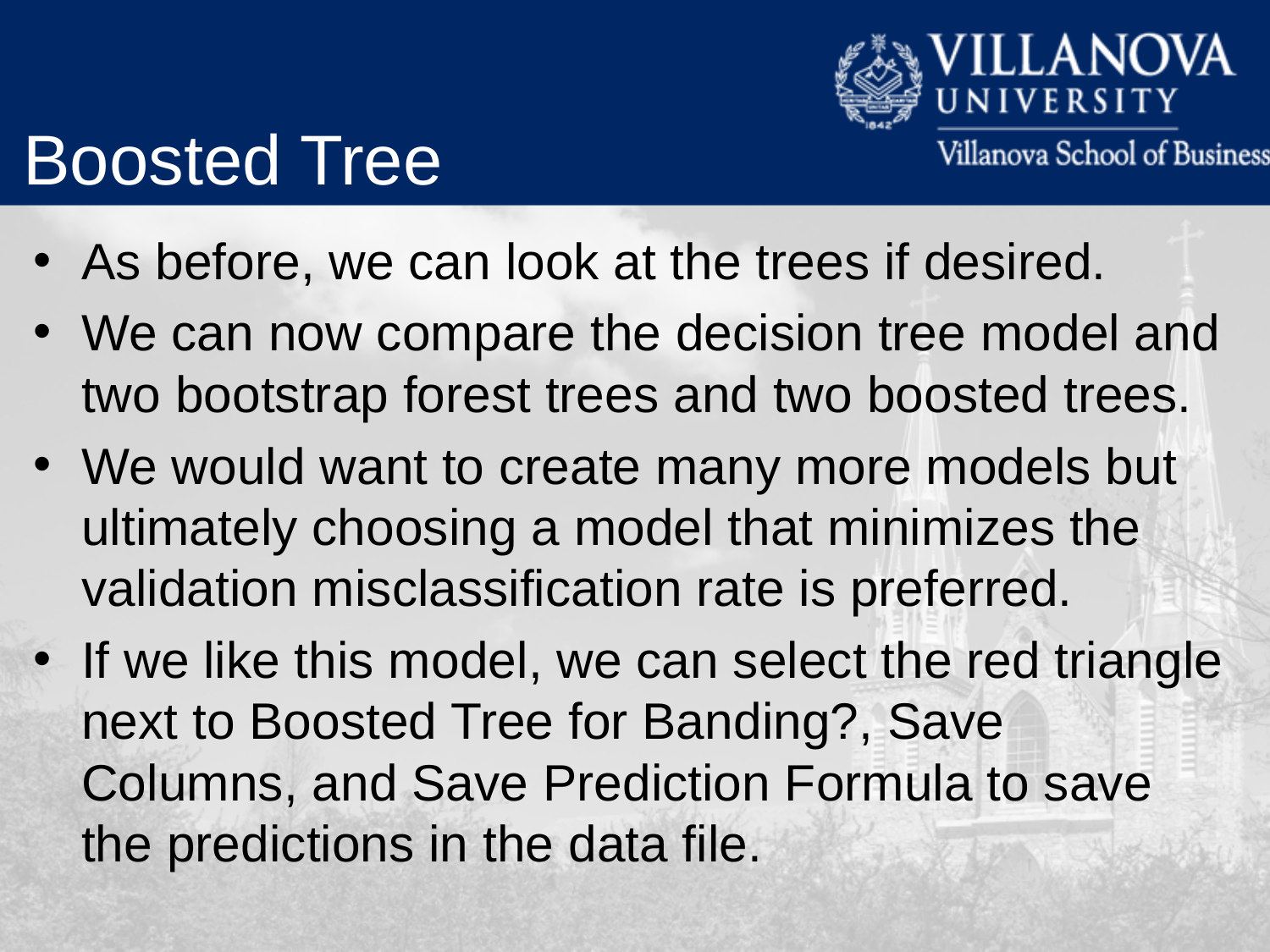

Boosted Tree
As before, we can look at the trees if desired.
We can now compare the decision tree model and two bootstrap forest trees and two boosted trees.
We would want to create many more models but ultimately choosing a model that minimizes the validation misclassification rate is preferred.
If we like this model, we can select the red triangle next to Boosted Tree for Banding?, Save Columns, and Save Prediction Formula to save the predictions in the data file.